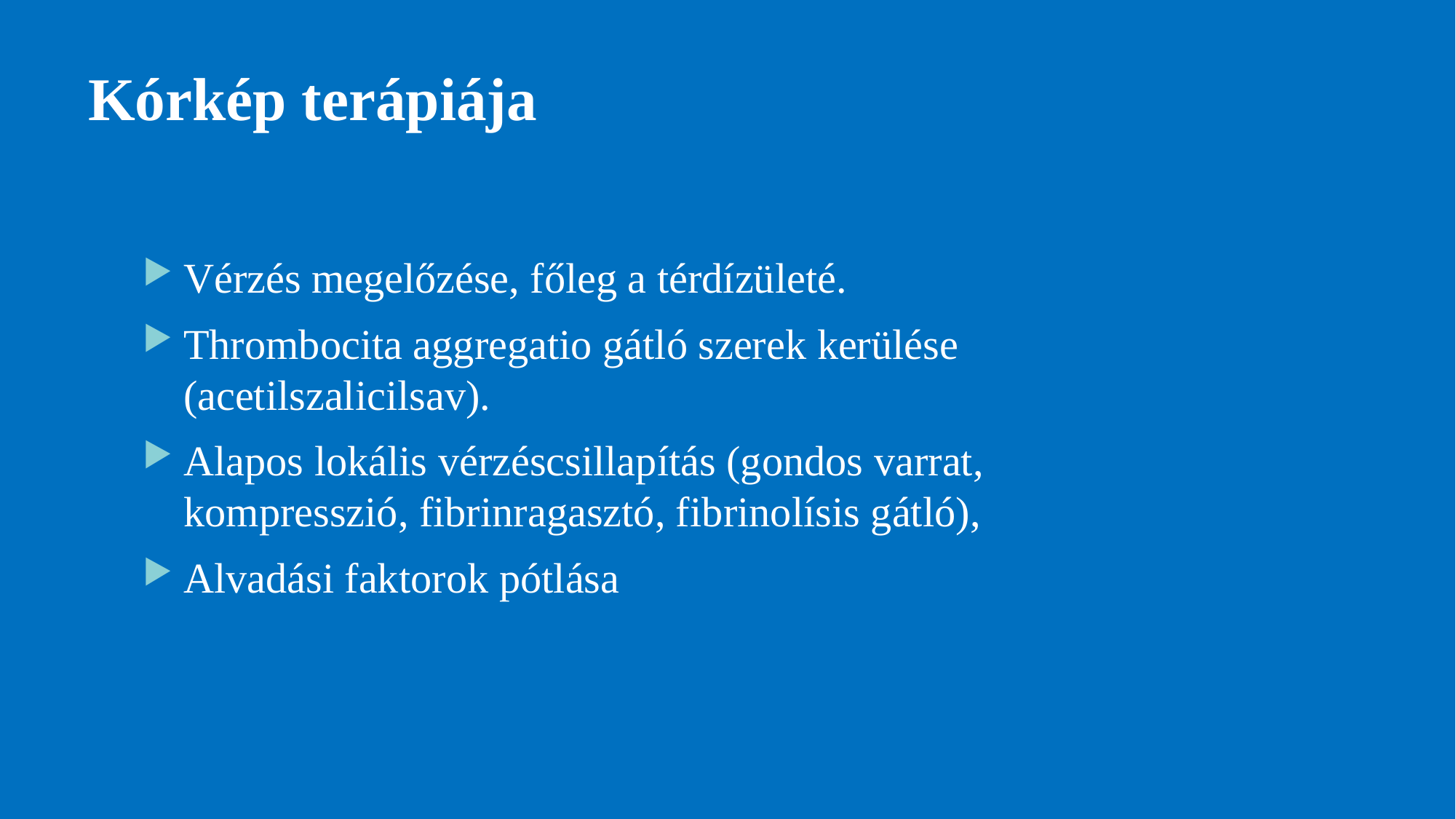

# Kórkép terápiája
Vérzés megelőzése, főleg a térdízületé.
Thrombocita aggregatio gátló szerek kerülése (acetilszalicilsav).
Alapos lokális vérzéscsillapítás (gondos varrat, kompresszió, fibrinragasztó, fibrinolísis gátló),
Alvadási faktorok pótlása